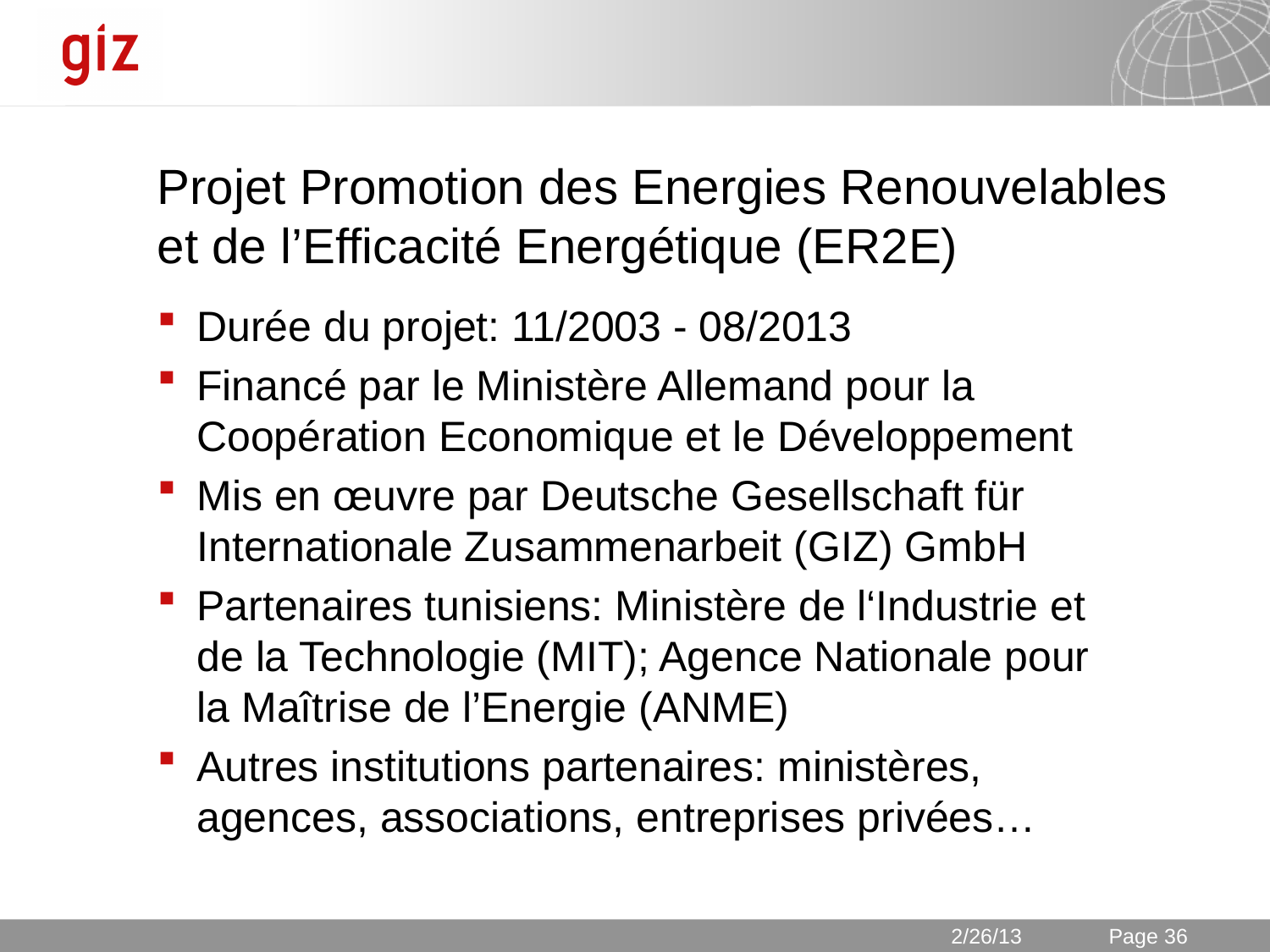

# Projet Promotion des Energies Renouvelables et de l’Efficacité Energétique (ER2E)
Durée du projet: 11/2003 - 08/2013
Financé par le Ministère Allemand pour la Coopération Economique et le Développement
Mis en œuvre par Deutsche Gesellschaft für Internationale Zusammenarbeit (GIZ) GmbH
Partenaires tunisiens: Ministère de l‘Industrie et de la Technologie (MIT); Agence Nationale pour la Maîtrise de l’Energie (ANME)
Autres institutions partenaires: ministères, agences, associations, entreprises privées…

2/26/13